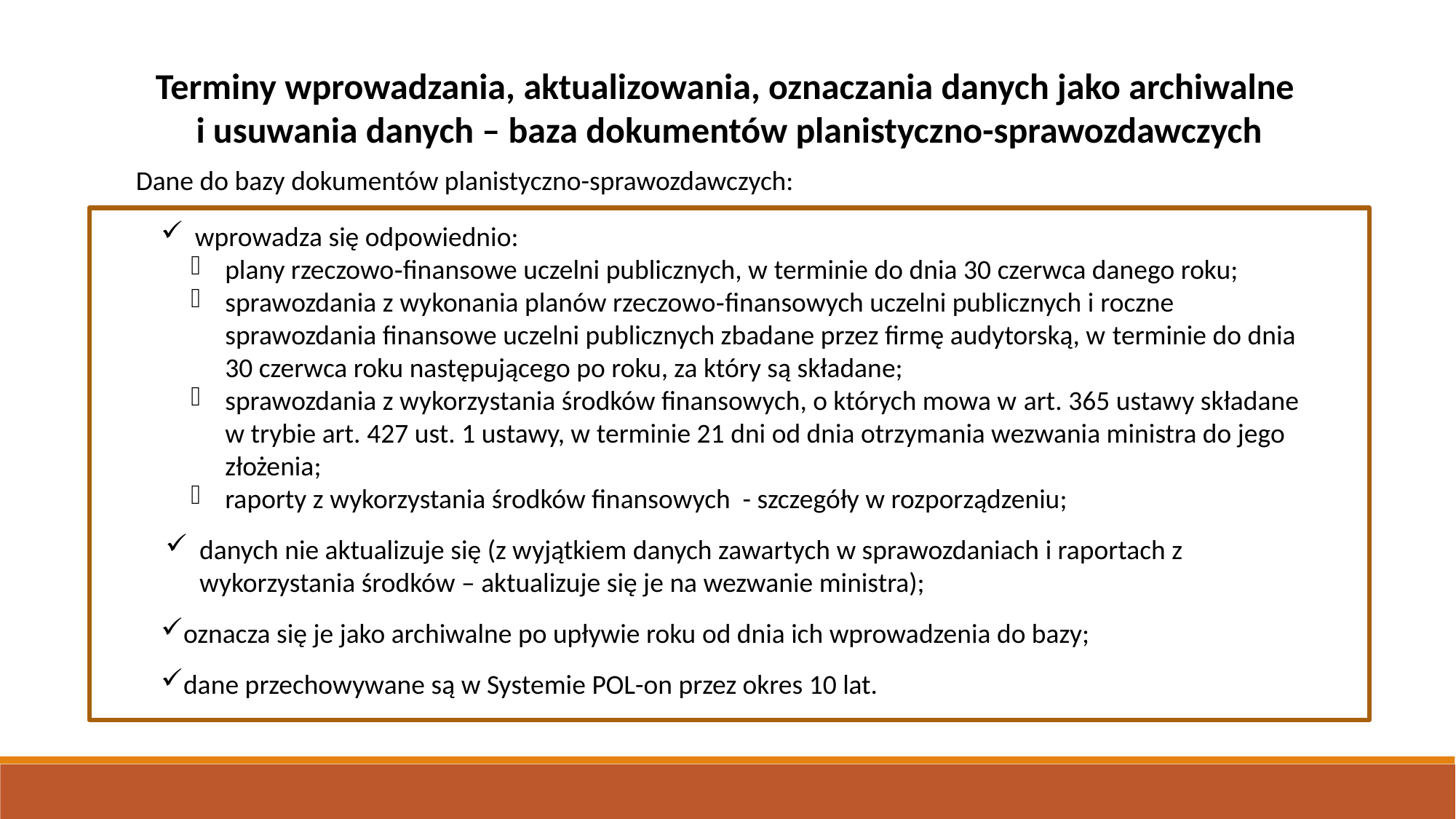

Terminy wprowadzania, aktualizowania, oznaczania danych jako archiwalne
i usuwania danych – baza dokumentów planistyczno-sprawozdawczych
Dane do bazy dokumentów planistyczno-sprawozdawczych:

wprowadza się odpowiednio:
plany rzeczowo­‑finansowe uczelni publicznych, w terminie do dnia 30 czerwca danego roku;
sprawozdania z wykonania planów rzeczowo­‑finansowych uczelni publicznych i roczne sprawozdania finansowe uczelni publicznych zbadane przez firmę audytorską, w terminie do dnia 30 czerwca roku następującego po roku, za który są składane;
sprawozdania z wykorzystania środków finansowych, o których mowa w art. 365 ustawy składane w trybie art. 427 ust. 1 ustawy, w terminie 21 dni od dnia otrzymania wezwania ministra do jego złożenia;
raporty z wykorzystania środków finansowych  - szczegóły w rozporządzeniu;
danych nie aktualizuje się (z wyjątkiem danych zawartych w sprawozdaniach i raportach z wykorzystania środków – aktualizuje się je na wezwanie ministra);
oznacza się je jako archiwalne po upływie roku od dnia ich wprowadzenia do bazy;
dane przechowywane są w Systemie POL-on przez okres 10 lat.